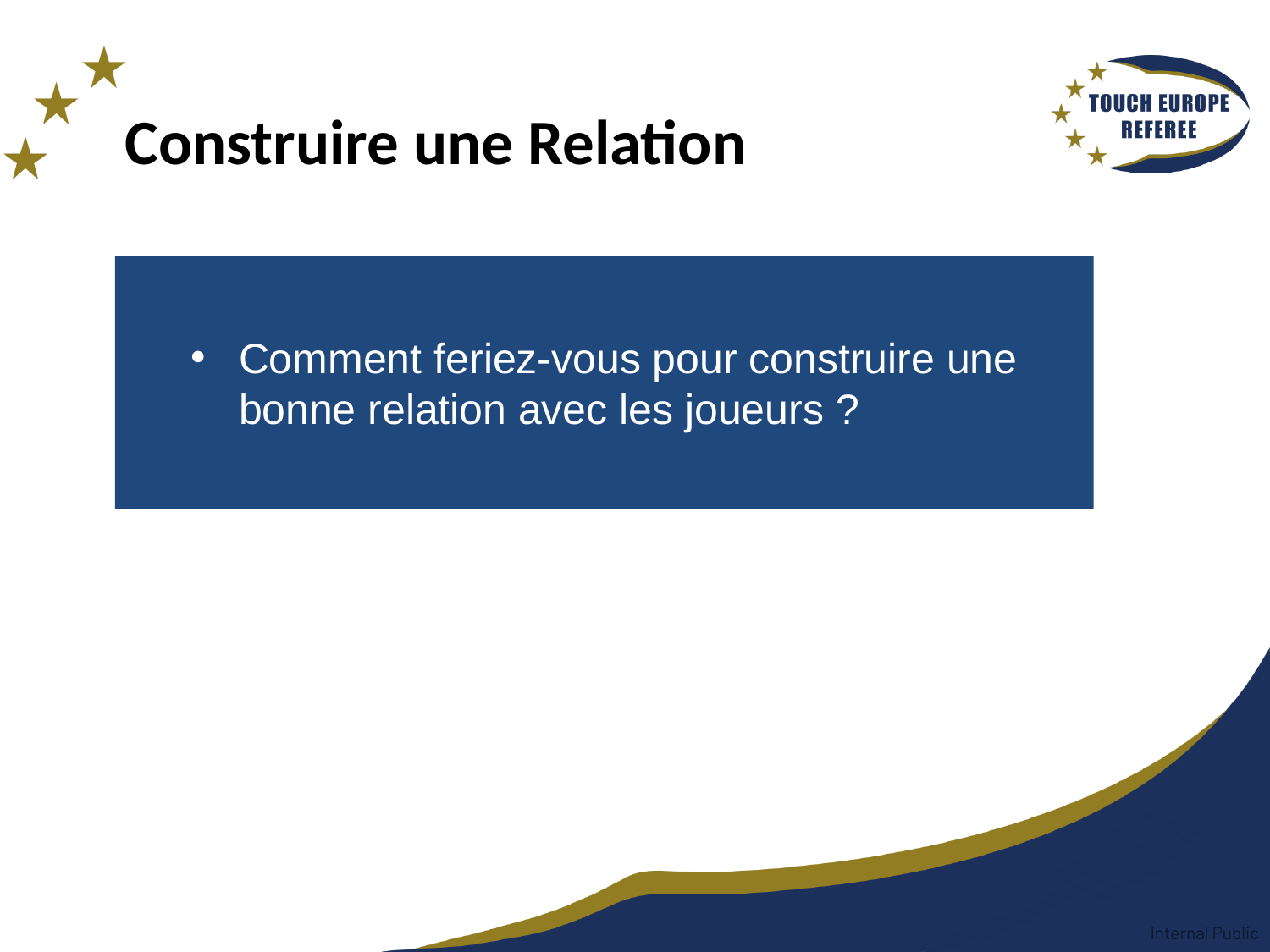

# Construire une Relation
Comment feriez-vous pour construire une bonne relation avec les joueurs ?